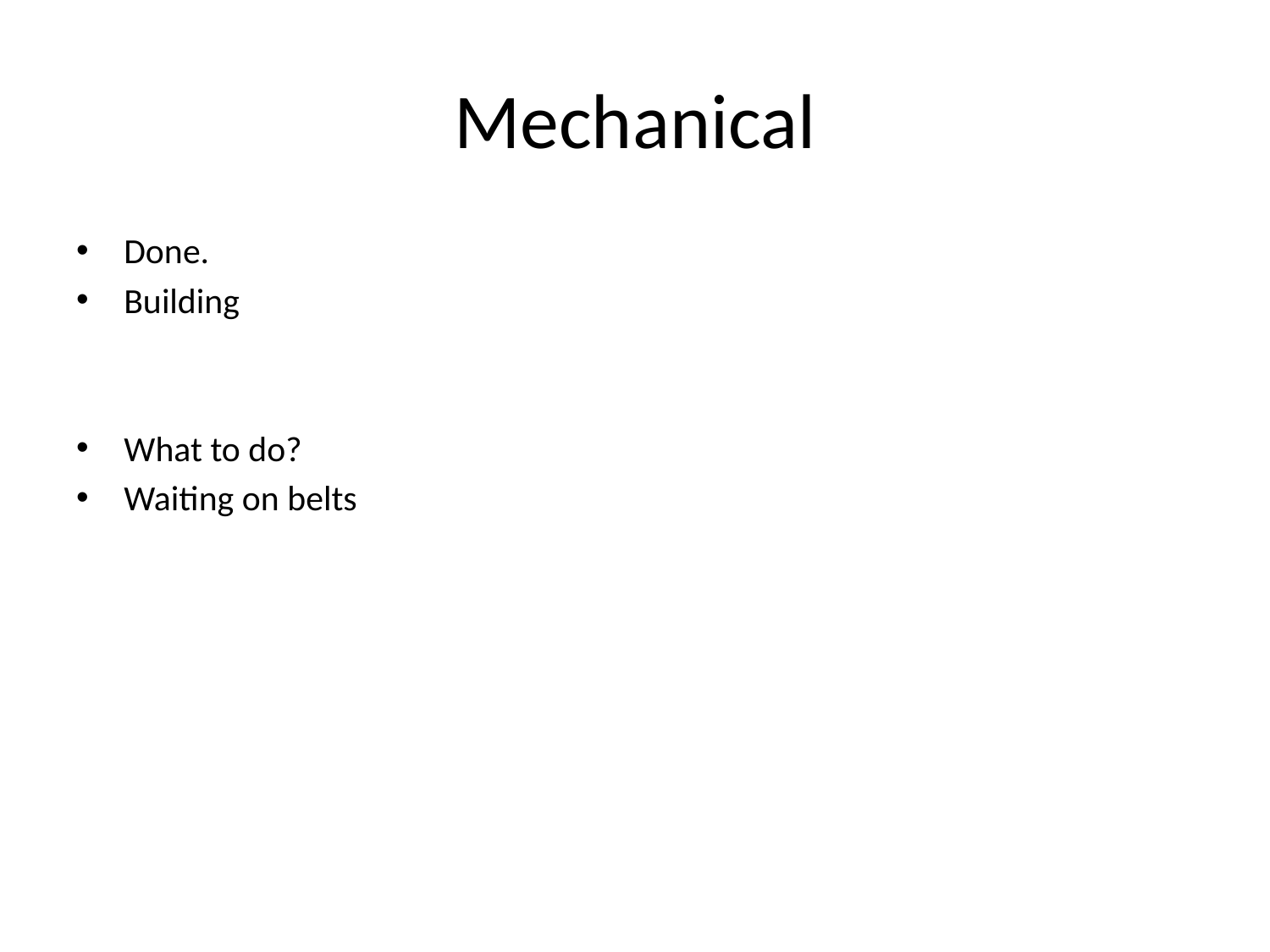

# Mechanical
Done.
Building

What to do?
Waiting on belts